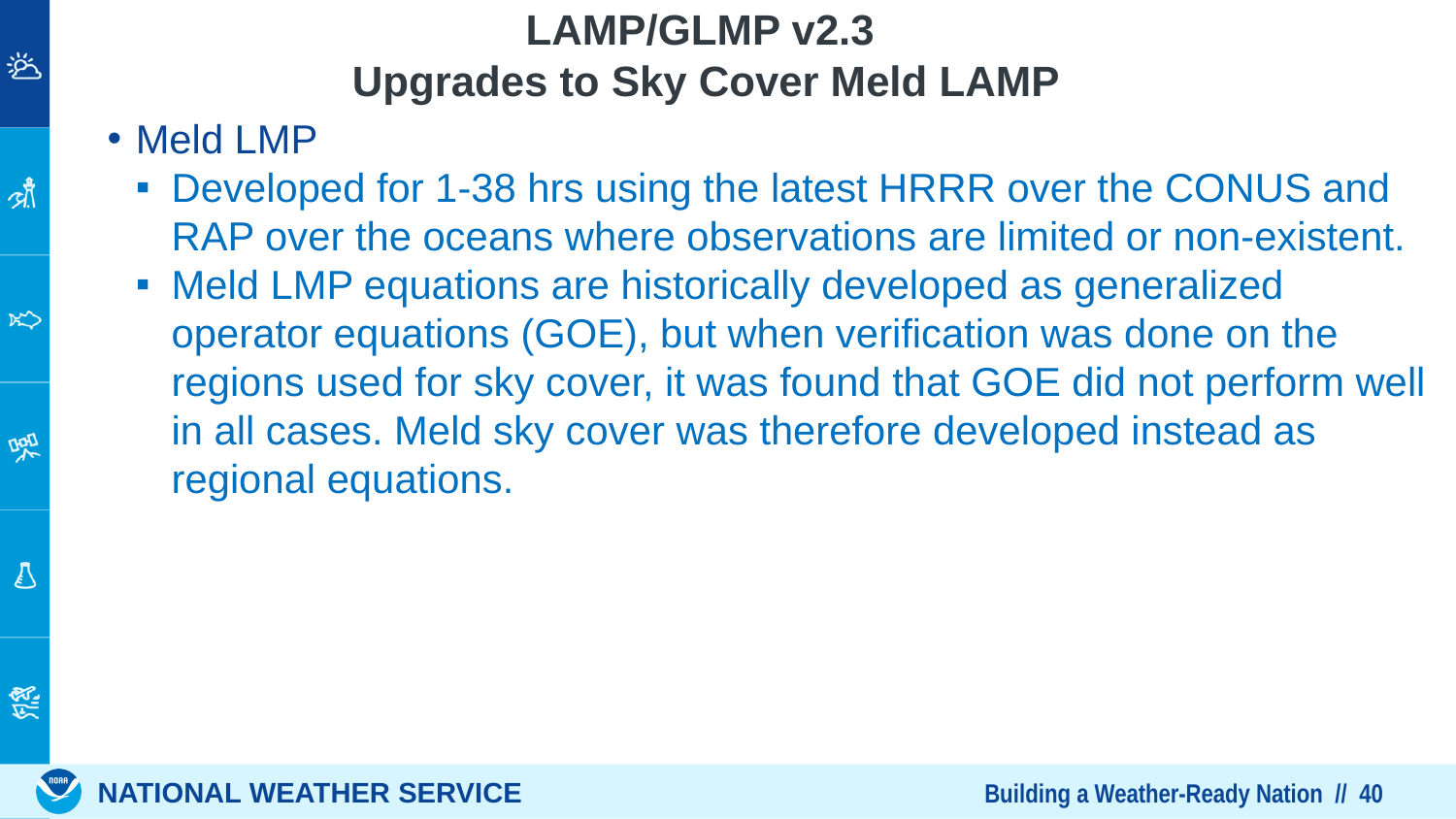

# LAMP/GLMP v2.3 Upgrades to Sky Cover Meld LAMP
Meld LMP
Developed for 1-38 hrs using the latest HRRR over the CONUS and RAP over the oceans where observations are limited or non-existent.
Meld LMP equations are historically developed as generalized operator equations (GOE), but when verification was done on the regions used for sky cover, it was found that GOE did not perform well in all cases. Meld sky cover was therefore developed instead as regional equations.